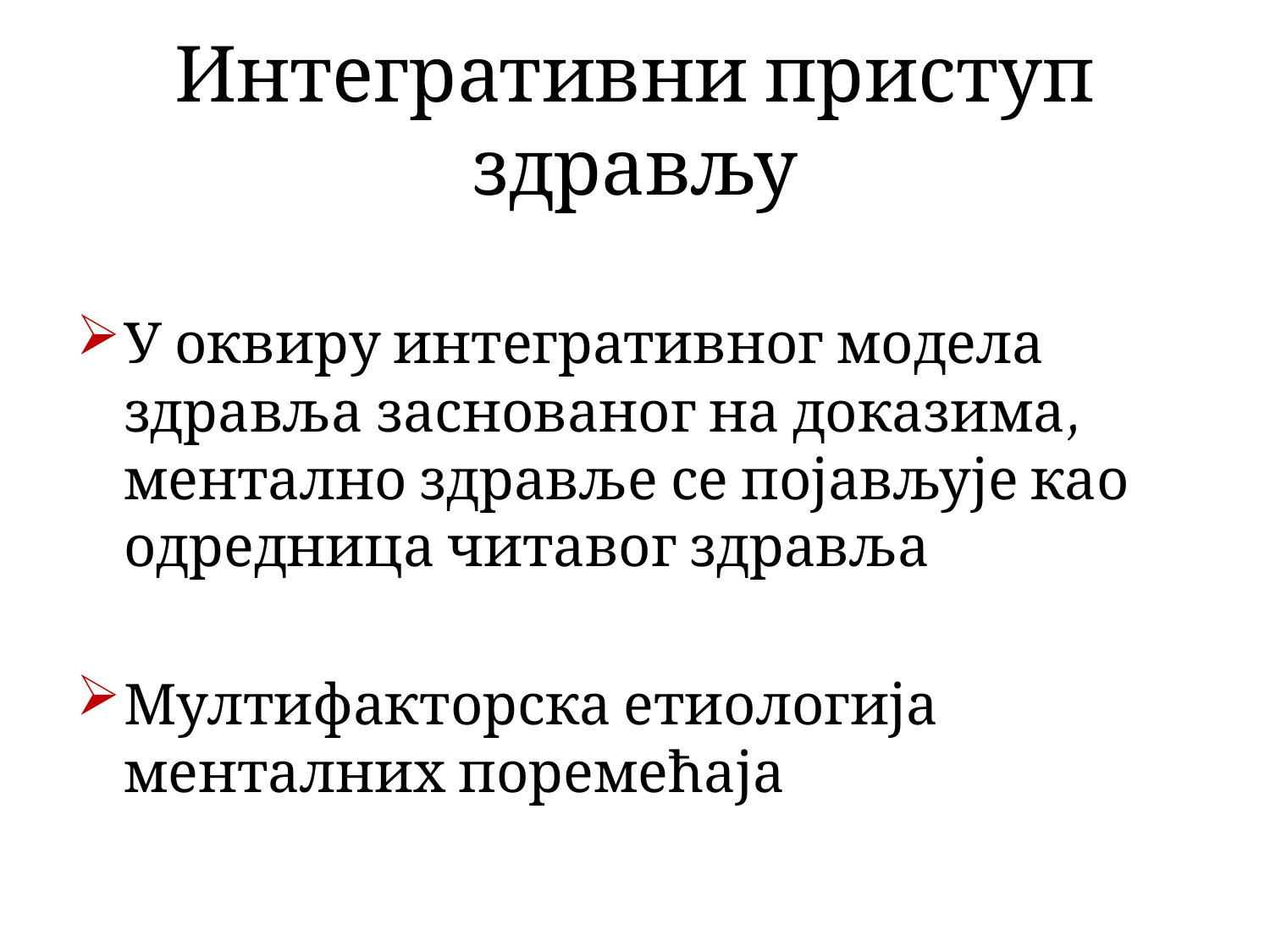

# Интегративни приступ здрављу

У оквиру интегративног модела здравља заснованог на доказима, ментално здравље се појављује као одредница читавог здравља

Мултифакторска етиологија менталних поремећаја